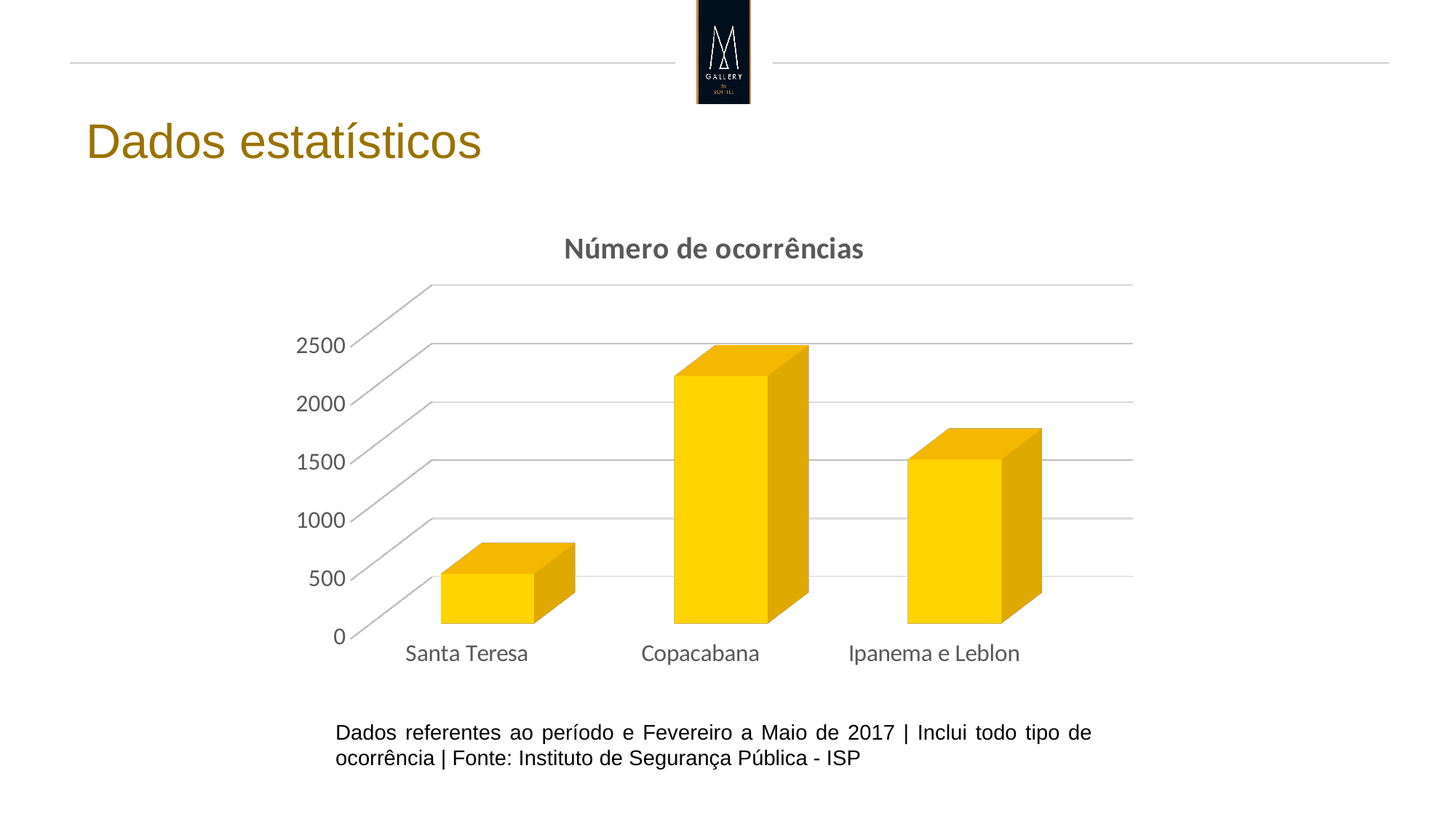

Dados estatísticos

[unsupported chart]

Dados referentes ao período e Fevereiro a Maio de 2017 | Inclui todo tipo de ocorrência | Fonte: Instituto de Segurança Pública - ISP